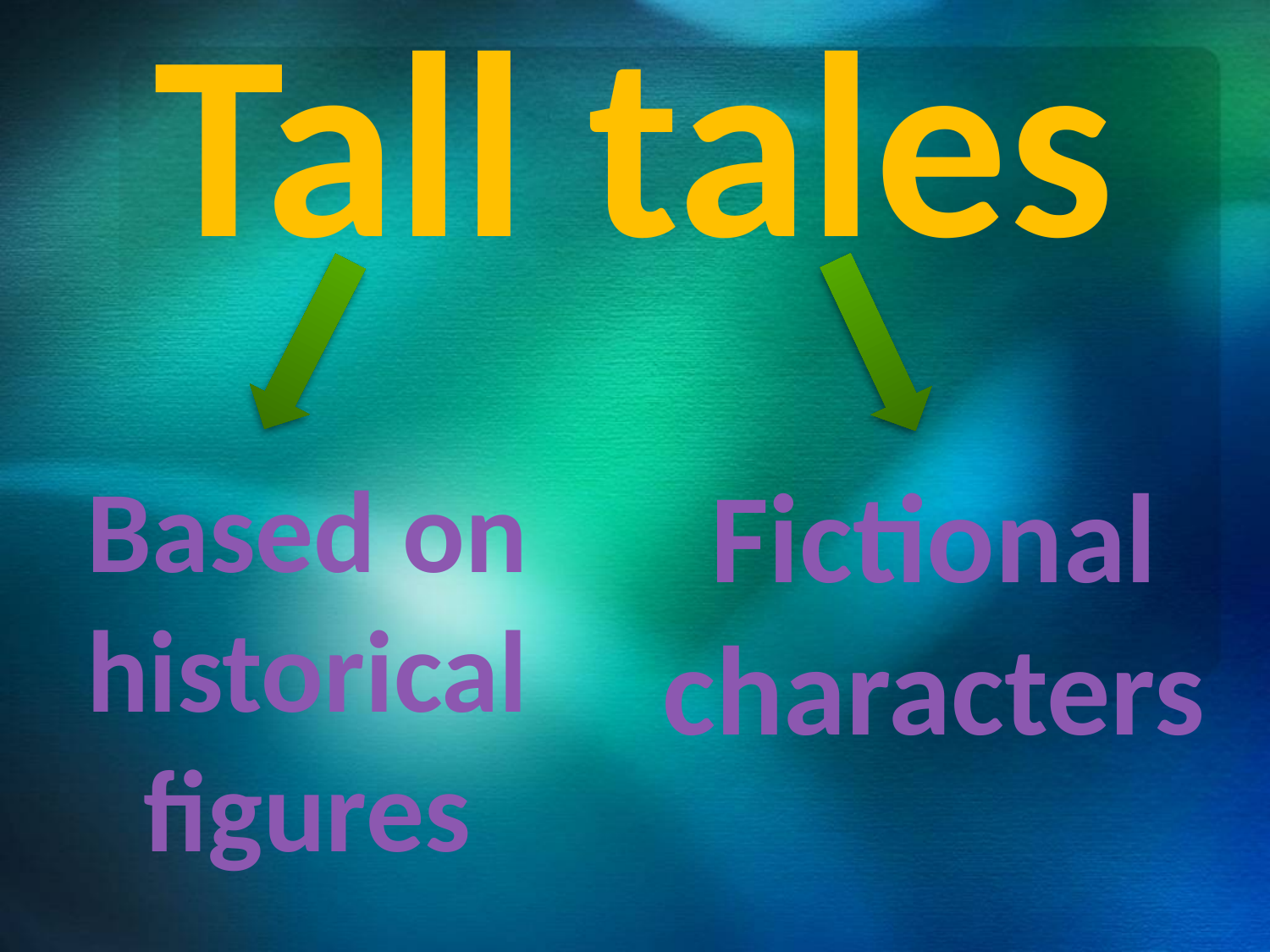

Tall tales

Based on historical figures
Fictional characters